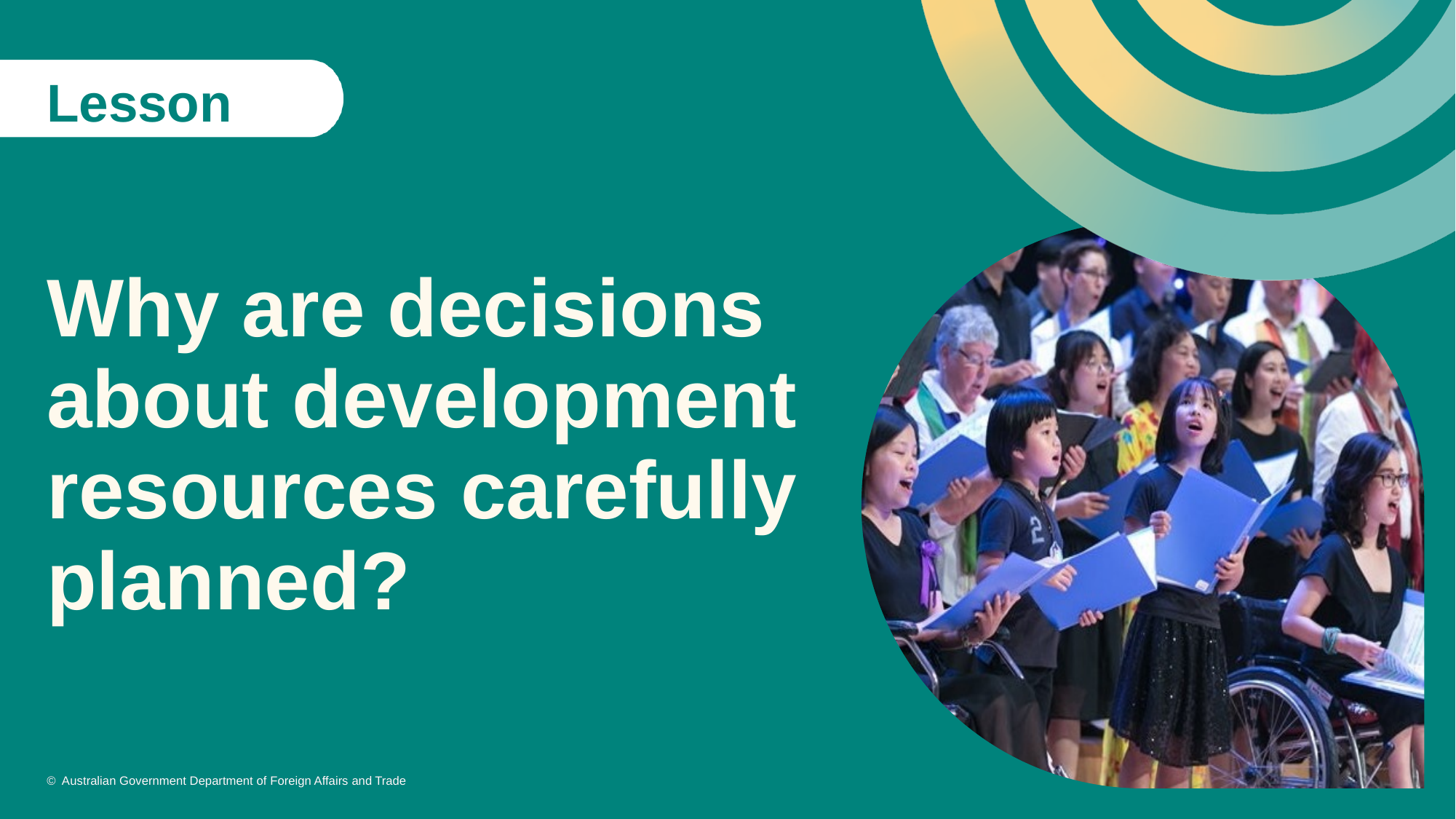

Lesson 3
# Why are decisions about development resources carefully planned?